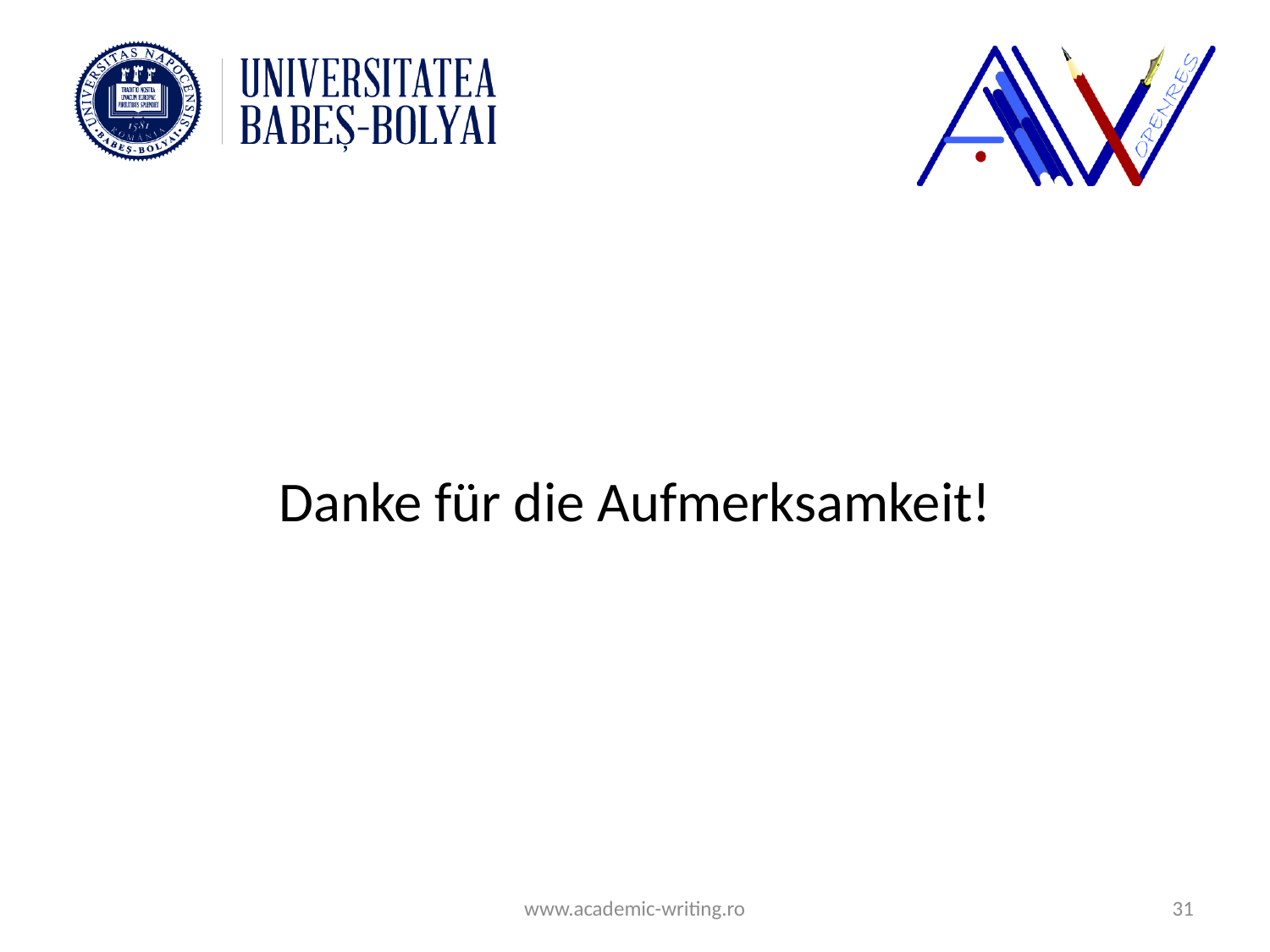

#

Danke für die Aufmerksamkeit!
www.academic-writing.ro
31